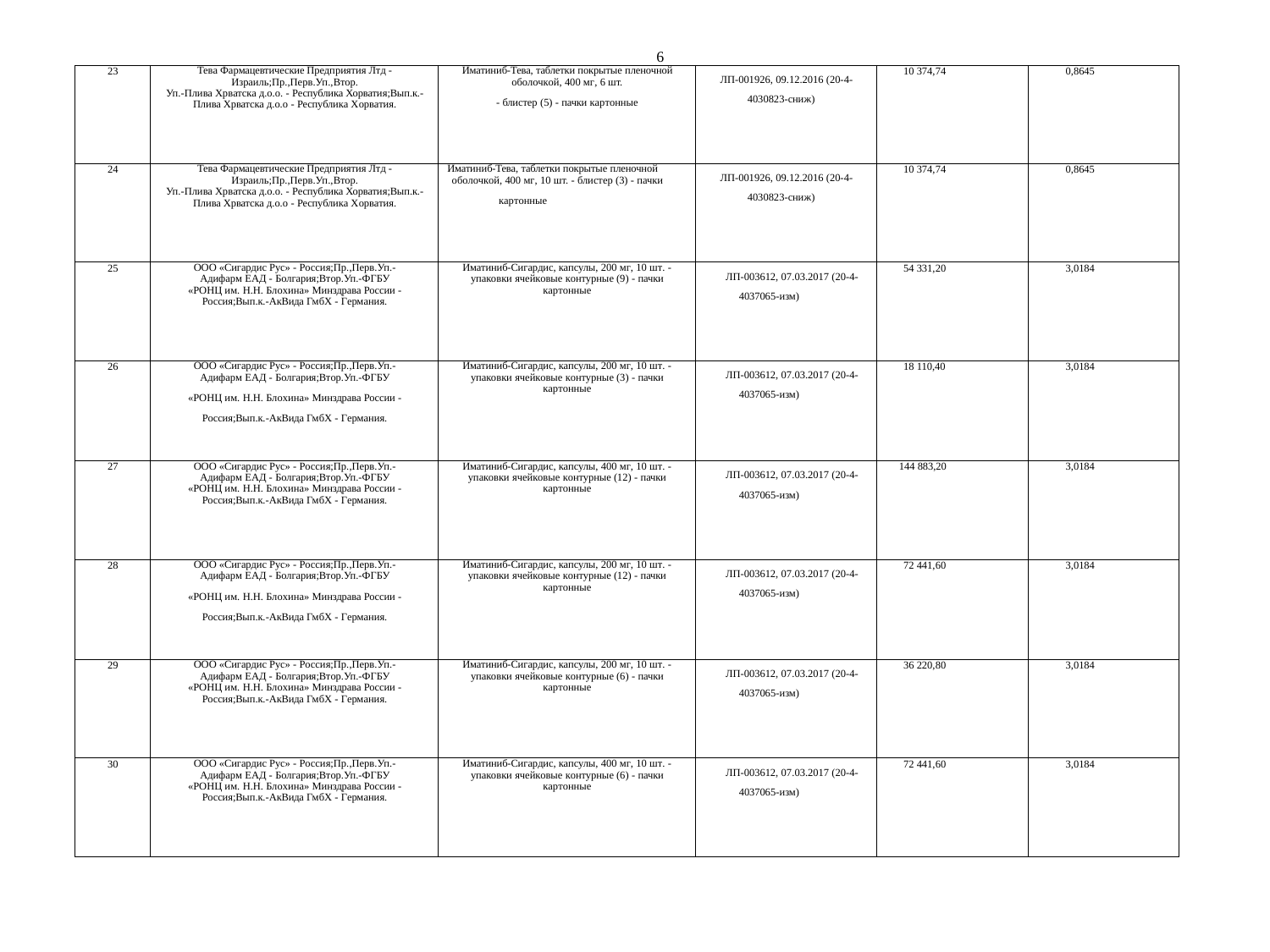

6
| 23 | Тева Фармацевтические Предприятия Лтд - Израиль;Пр.,Перв.Уп.,Втор. Уп.-Плива Хрватска д.о.о. - Республика Хорватия;Вып.к.-Плива Хрватска д.о.о - Республика Хорватия. | Иматиниб-Тева, таблетки покрытые пленочной оболочкой, 400 мг, 6 шт. - блистер (5) - пачки картонные | ЛП-001926, 09.12.2016 (20-4- 4030823-сниж) | 10 374,74 | 0,8645 |
| --- | --- | --- | --- | --- | --- |
| 24 | Тева Фармацевтические Предприятия Лтд - Израиль;Пр.,Перв.Уп.,Втор. Уп.-Плива Хрватска д.о.о. - Республика Хорватия;Вып.к.-Плива Хрватска д.о.о - Республика Хорватия. | Иматиниб-Тева, таблетки покрытые пленочной оболочкой, 400 мг, 10 шт. - блистер (3) - пачки картонные | ЛП-001926, 09.12.2016 (20-4- 4030823-сниж) | 10 374,74 | 0,8645 |
| 25 | ООО «Сигардис Рус» - Россия;Пр.,Перв.Уп.- Адифарм ЕАД - Болгария;Втор.Уп.-ФГБУ «РОНЦ им. Н.Н. Блохина» Минздрава России - Россия;Вып.к.-АкВида ГмбХ - Германия. | Иматиниб-Сигардис, капсулы, 200 мг, 10 шт. - упаковки ячейковые контурные (9) - пачки картонные | ЛП-003612, 07.03.2017 (20-4- 4037065-изм) | 54 331,20 | 3,0184 |
| 26 | ООО «Сигардис Рус» - Россия;Пр.,Перв.Уп.- Адифарм ЕАД - Болгария;Втор.Уп.-ФГБУ «РОНЦ им. Н.Н. Блохина» Минздрава России - Россия;Вып.к.-АкВида ГмбХ - Германия. | Иматиниб-Сигардис, капсулы, 200 мг, 10 шт. - упаковки ячейковые контурные (3) - пачки картонные | ЛП-003612, 07.03.2017 (20-4- 4037065-изм) | 18 110,40 | 3,0184 |
| 27 | ООО «Сигардис Рус» - Россия;Пр.,Перв.Уп.- Адифарм ЕАД - Болгария;Втор.Уп.-ФГБУ «РОНЦ им. Н.Н. Блохина» Минздрава России - Россия;Вып.к.-АкВида ГмбХ - Германия. | Иматиниб-Сигардис, капсулы, 400 мг, 10 шт. - упаковки ячейковые контурные (12) - пачки картонные | ЛП-003612, 07.03.2017 (20-4- 4037065-изм) | 144 883,20 | 3,0184 |
| 28 | ООО «Сигардис Рус» - Россия;Пр.,Перв.Уп.- Адифарм ЕАД - Болгария;Втор.Уп.-ФГБУ «РОНЦ им. Н.Н. Блохина» Минздрава России - Россия;Вып.к.-АкВида ГмбХ - Германия. | Иматиниб-Сигардис, капсулы, 200 мг, 10 шт. - упаковки ячейковые контурные (12) - пачки картонные | ЛП-003612, 07.03.2017 (20-4- 4037065-изм) | 72 441,60 | 3,0184 |
| 29 | ООО «Сигардис Рус» - Россия;Пр.,Перв.Уп.- Адифарм ЕАД - Болгария;Втор.Уп.-ФГБУ «РОНЦ им. Н.Н. Блохина» Минздрава России - Россия;Вып.к.-АкВида ГмбХ - Германия. | Иматиниб-Сигардис, капсулы, 200 мг, 10 шт. - упаковки ячейковые контурные (6) - пачки картонные | ЛП-003612, 07.03.2017 (20-4- 4037065-изм) | 36 220,80 | 3,0184 |
| 30 | ООО «Сигардис Рус» - Россия;Пр.,Перв.Уп.- Адифарм ЕАД - Болгария;Втор.Уп.-ФГБУ «РОНЦ им. Н.Н. Блохина» Минздрава России - Россия;Вып.к.-АкВида ГмбХ - Германия. | Иматиниб-Сигардис, капсулы, 400 мг, 10 шт. - упаковки ячейковые контурные (6) - пачки картонные | ЛП-003612, 07.03.2017 (20-4- 4037065-изм) | 72 441,60 | 3,0184 |